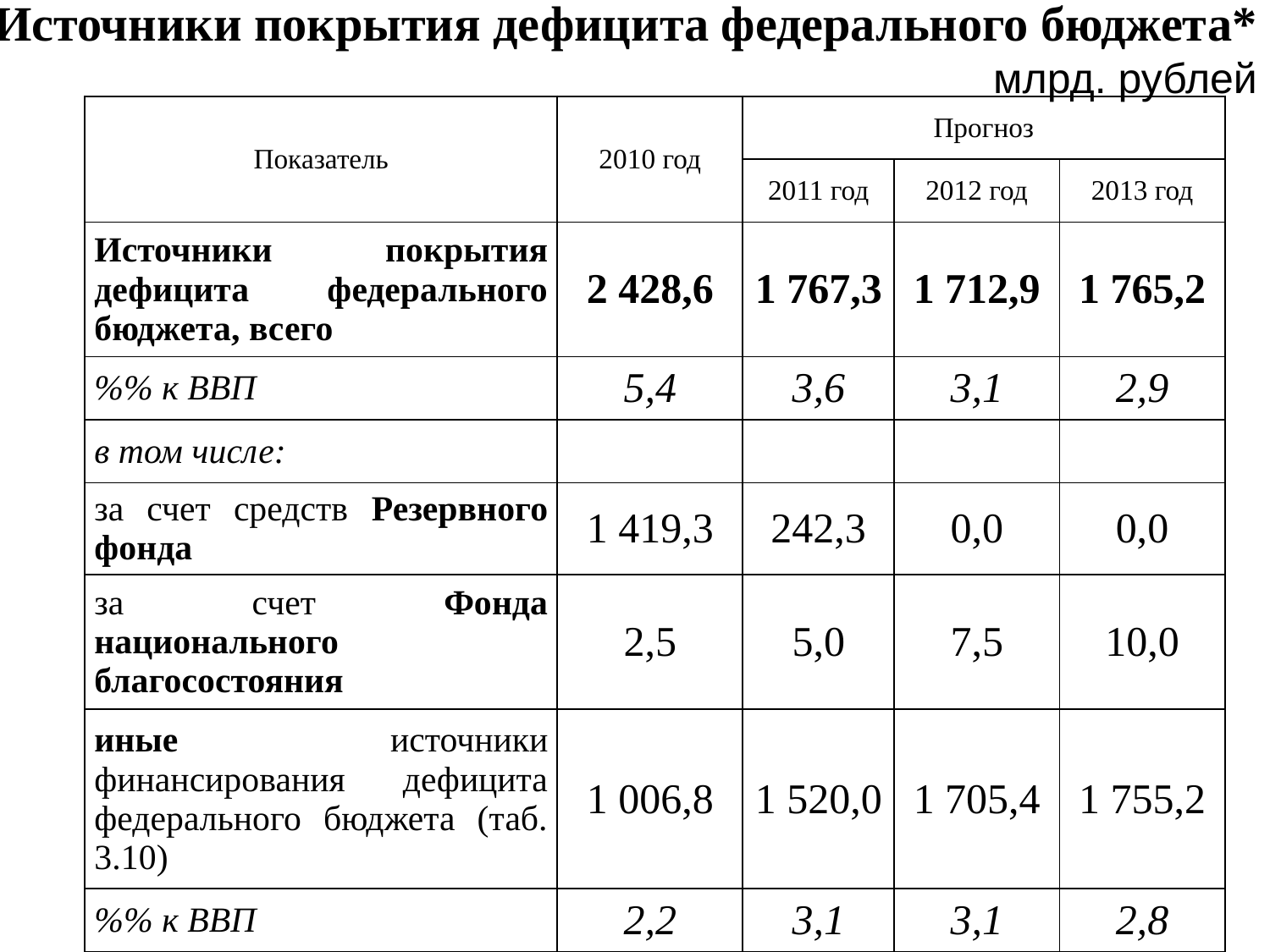

Источники покрытия дефицита федерального бюджета*
млрд. рублей
| Показатель | 2010 год | Прогноз |  |  |
| --- | --- | --- | --- | --- |
|  |  | 2011 год | 2012 год | 2013 год |
| Источники покрытия дефицита федерального бюджета, всего | 2 428,6 | 1 767,3 | 1 712,9 | 1 765,2 |
| %% к ВВП | 5,4 | 3,6 | 3,1 | 2,9 |
| в том числе: |  |  |  |  |
| за счет средств Резервного фонда | 1 419,3 | 242,3 | 0,0 | 0,0 |
| за счет Фонда национального благосостояния | 2,5 | 5,0 | 7,5 | 10,0 |
| иные источники финансирования дефицита федерального бюджета (таб. 3.10) | 1 006,8 | 1 520,0 | 1 705,4 | 1 755,2 |
| %% к ВВП | 2,2 | 3,1 | 3,1 | 2,8 |